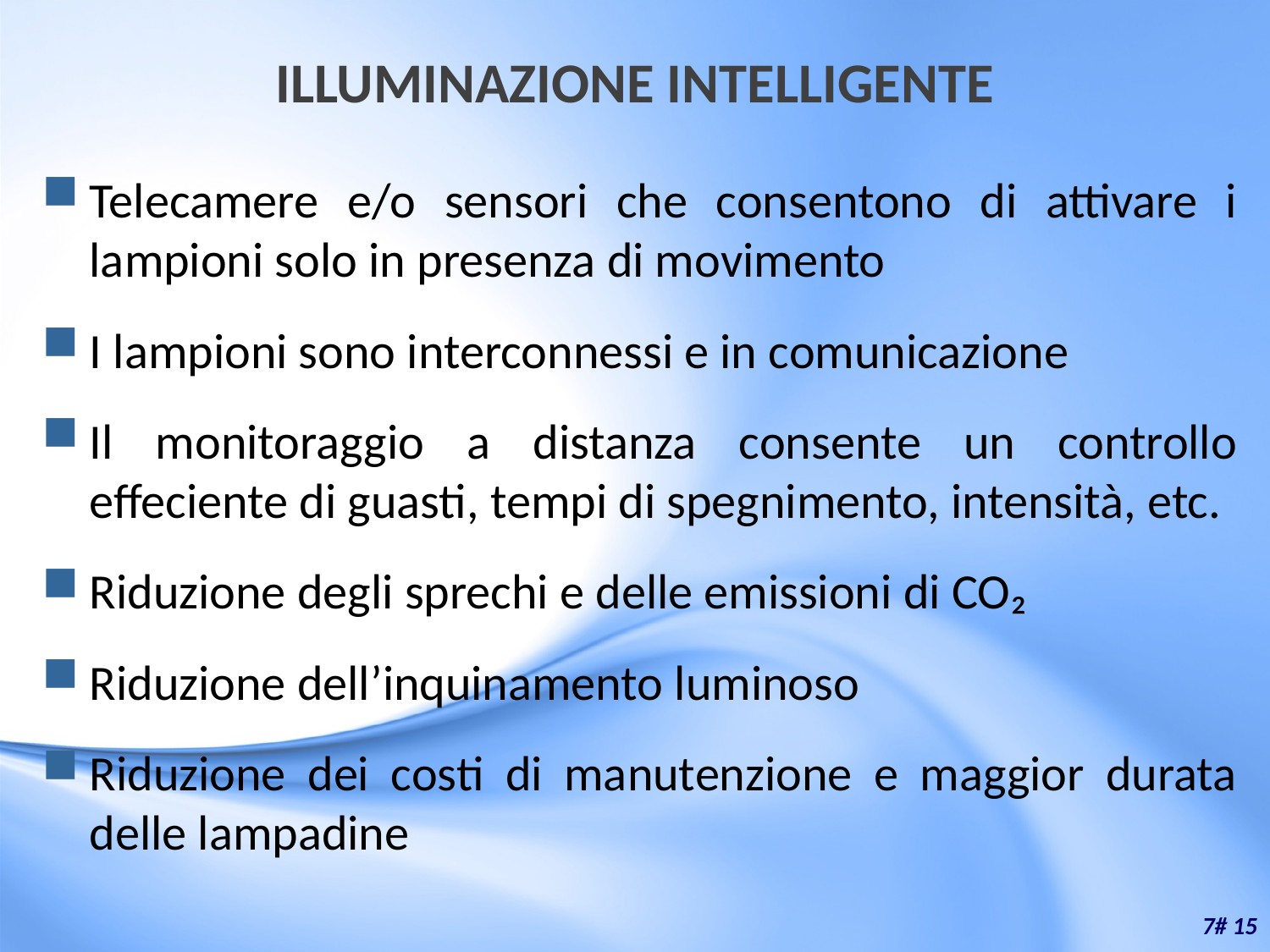

# ILLUMINAZIONE INTELLIGENTE
Telecamere e/o sensori che consentono di attivare i lampioni solo in presenza di movimento
I lampioni sono interconnessi e in comunicazione
Il monitoraggio a distanza consente un controllo effeciente di guasti, tempi di spegnimento, intensità, etc.
Riduzione degli sprechi e delle emissioni di CO₂
Riduzione dell’inquinamento luminoso
Riduzione dei costi di manutenzione e maggior durata delle lampadine
7# 15